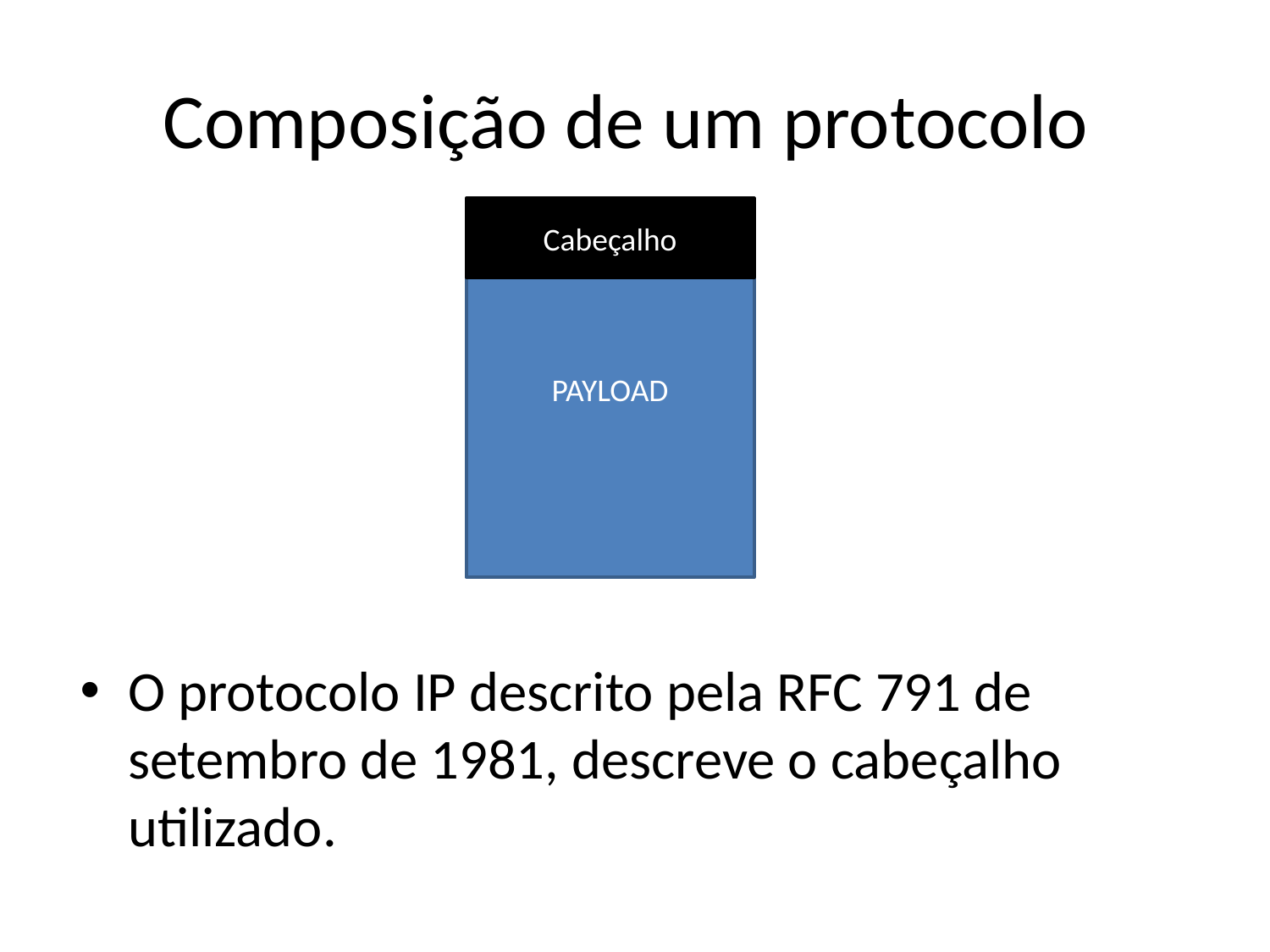

# Composição de um protocolo
Cabeçalho
PAYLOAD
O protocolo IP descrito pela RFC 791 de setembro de 1981, descreve o cabeçalho utilizado.